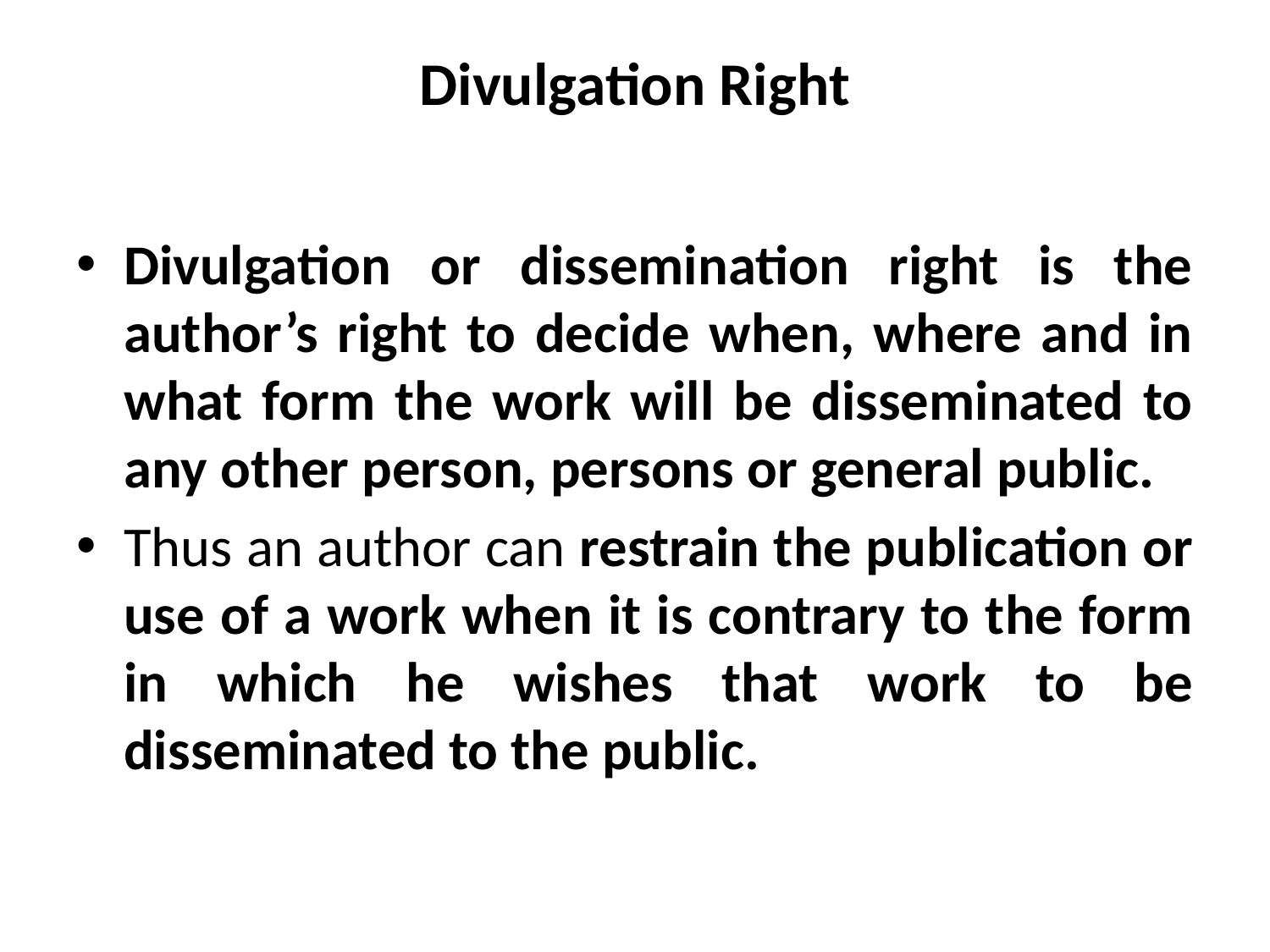

# Divulgation Right
Divulgation or dissemination right is the author’s right to decide when, where and in what form the work will be disseminated to any other person, persons or general public.
Thus an author can restrain the publication or use of a work when it is contrary to the form in which he wishes that work to be disseminated to the public.